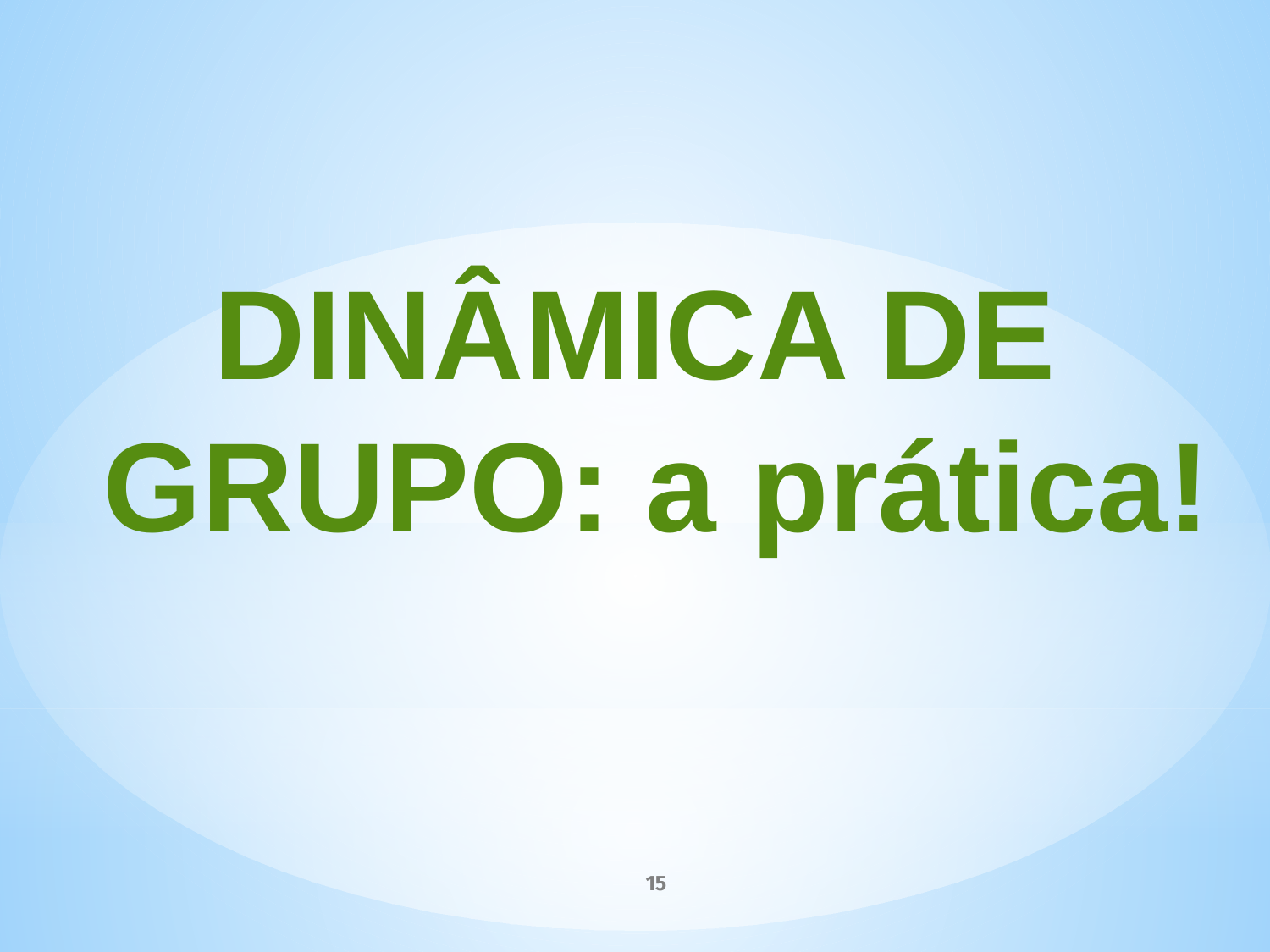

# DINÂMICA DE GRUPO: a prática!
15